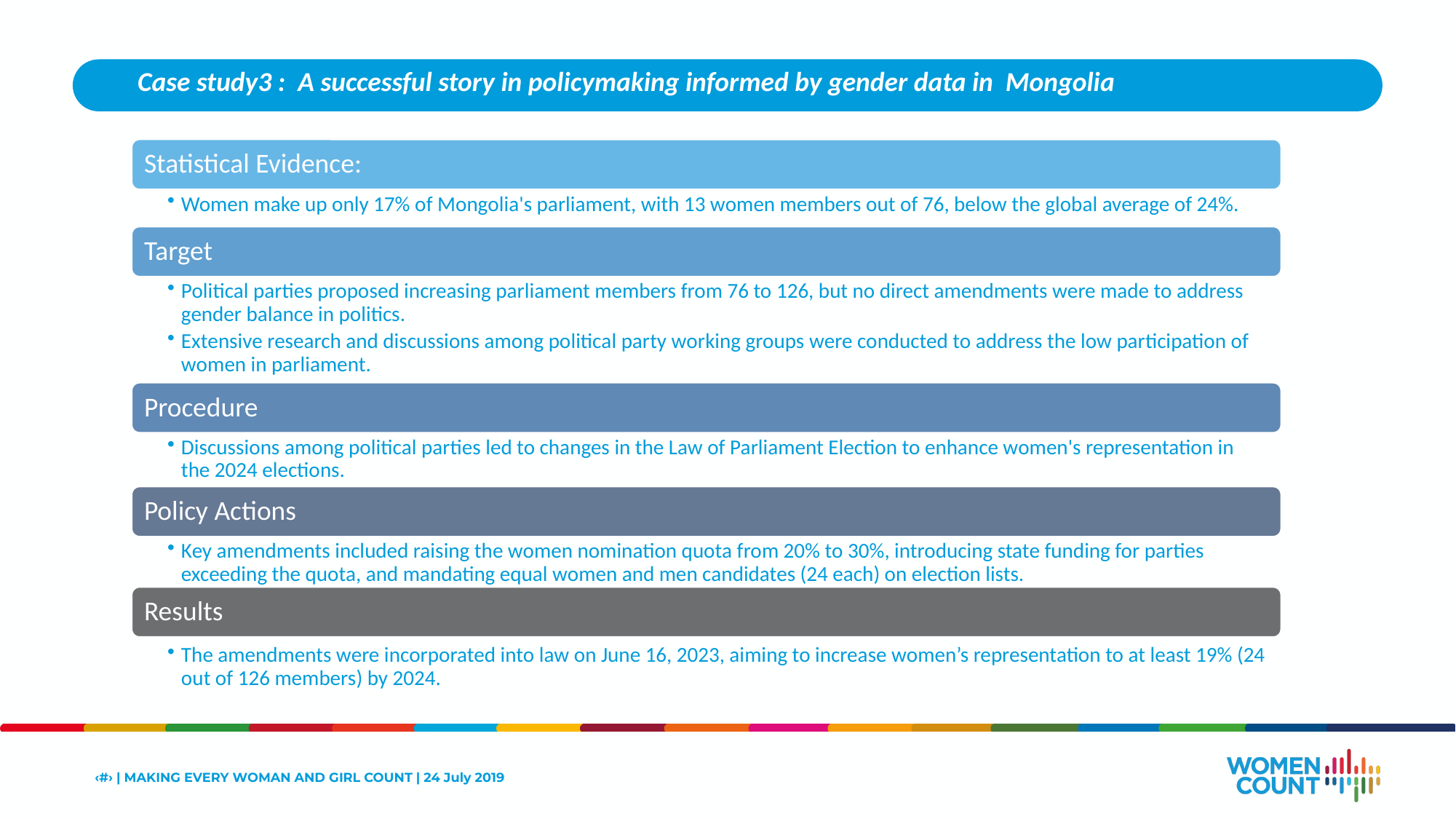

Case study3 :  A successful story in policymaking informed by gender data in  Mongolia

Statistical Evidence:
Women make up only 17% of Mongolia's parliament, with 13 women members out of 76, below the global average of 24%.
Target
Political parties proposed increasing parliament members from 76 to 126, but no direct amendments were made to address gender balance in politics.
Extensive research and discussions among political party working groups were conducted to address the low participation of women in parliament.
Procedure
Discussions among political parties led to changes in the Law of Parliament Election to enhance women's representation in the 2024 elections.
Policy Actions
Key amendments included raising the women nomination quota from 20% to 30%, introducing state funding for parties exceeding the quota, and mandating equal women and men candidates (24 each) on election lists.
Results
The amendments were incorporated into law on June 16, 2023, aiming to increase women’s representation to at least 19% (24 out of 126 members) by 2024.
‹#› | MAKING EVERY WOMAN AND GIRL COUNT | 24 July 2019